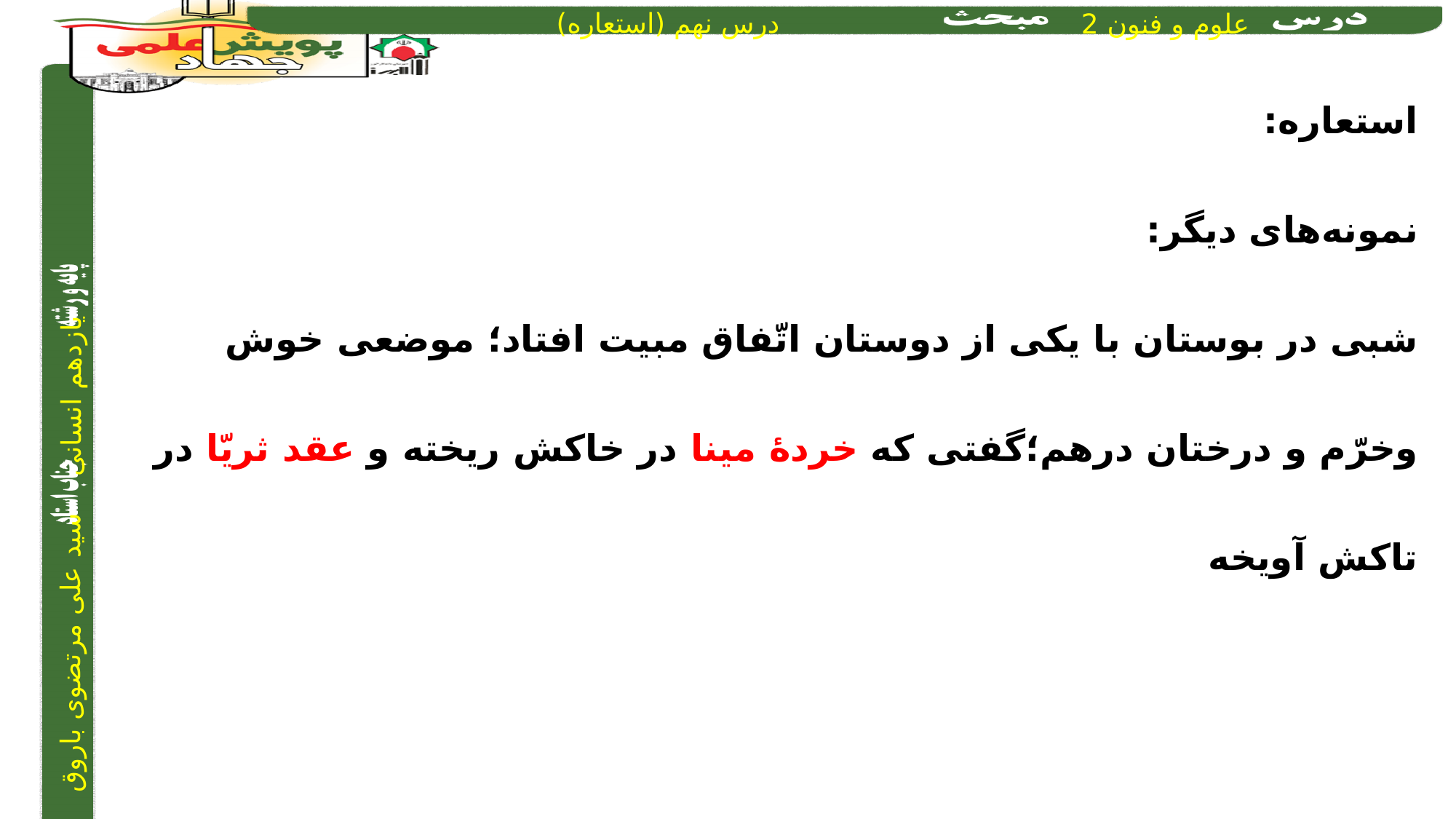

استعاره:
نمونه‌های دیگر:
شبی در بوستان با یکی از دوستان اتّفاق مبیت افتاد؛ موضعی خوش وخرّم و درختان درهم؛گفتی که خردۀ مینا در خاکش ریخته و عقد ثریّا در تاکش آویخه